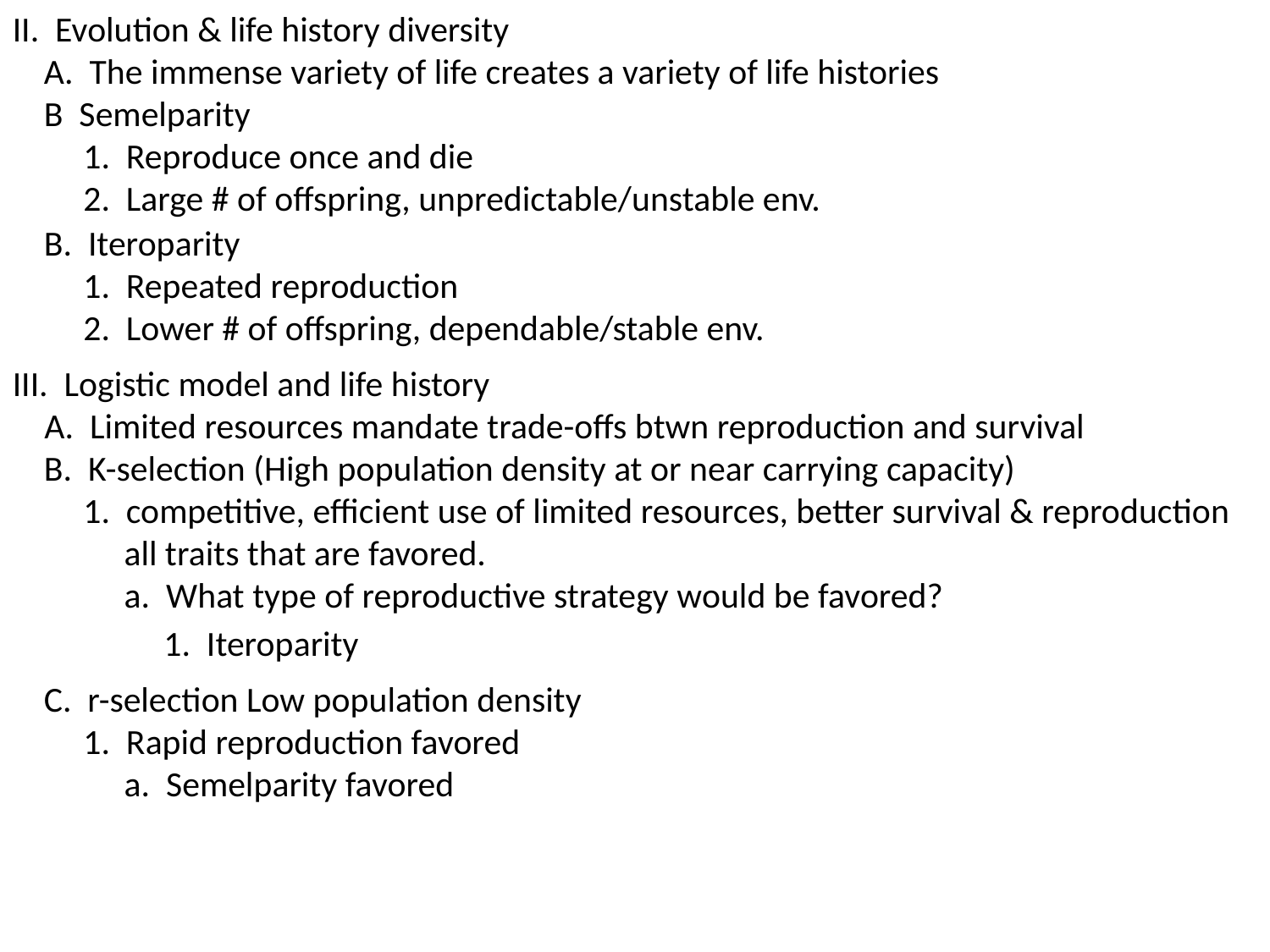

II.  Evolution & life history diversity
	A.  The immense variety of life creates a variety of life histories
	B  Semelparity
		1.  Reproduce once and die
		2.  Large # of offspring, unpredictable/unstable env.
	B.  Iteroparity
		1.  Repeated reproduction
		2.  Lower # of offspring, dependable/stable env.
III.  Logistic model and life history
	A.  Limited resources mandate trade-offs btwn reproduction and survival
	B.  K-selection (High population density at or near carrying capacity)
		1.  competitive, efficient use of limited resources, better survival & reproduction 			all traits that are favored.
			a.  What type of reproductive strategy would be favored?
	1.  Iteroparity
	C.  r-selection Low population density
		1.  Rapid reproduction favored
			a.  Semelparity favored